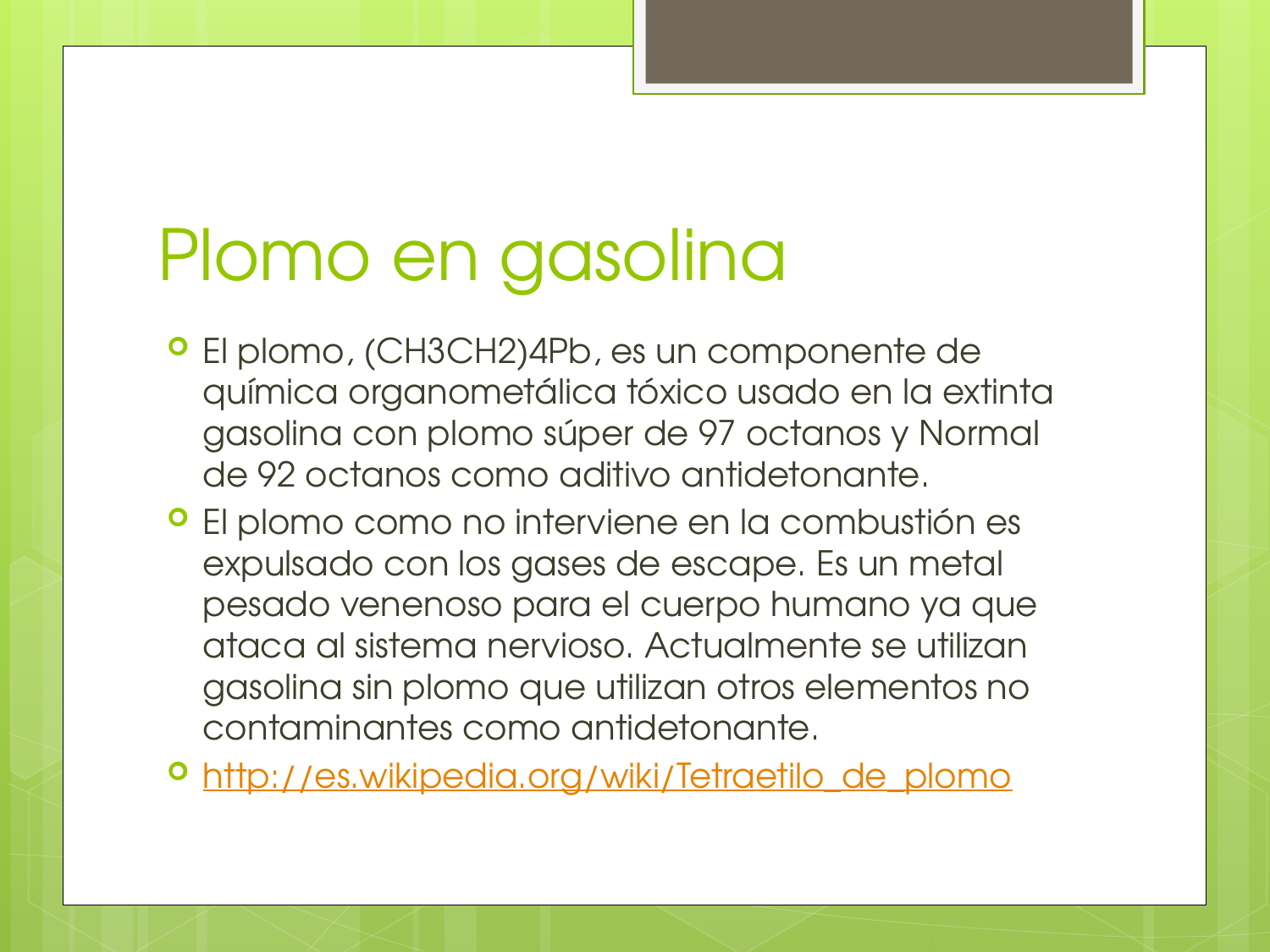

# Plomo en gasolina
El plomo, (CH3CH2)4Pb, es un componente de química organometálica tóxico usado en la extinta gasolina con plomo súper de 97 octanos y Normal de 92 octanos como aditivo antidetonante.
El plomo como no interviene en la combustión es expulsado con los gases de escape. Es un metal pesado venenoso para el cuerpo humano ya que ataca al sistema nervioso. Actualmente se utilizan gasolina sin plomo que utilizan otros elementos no contaminantes como antidetonante.
http://es.wikipedia.org/wiki/Tetraetilo_de_plomo